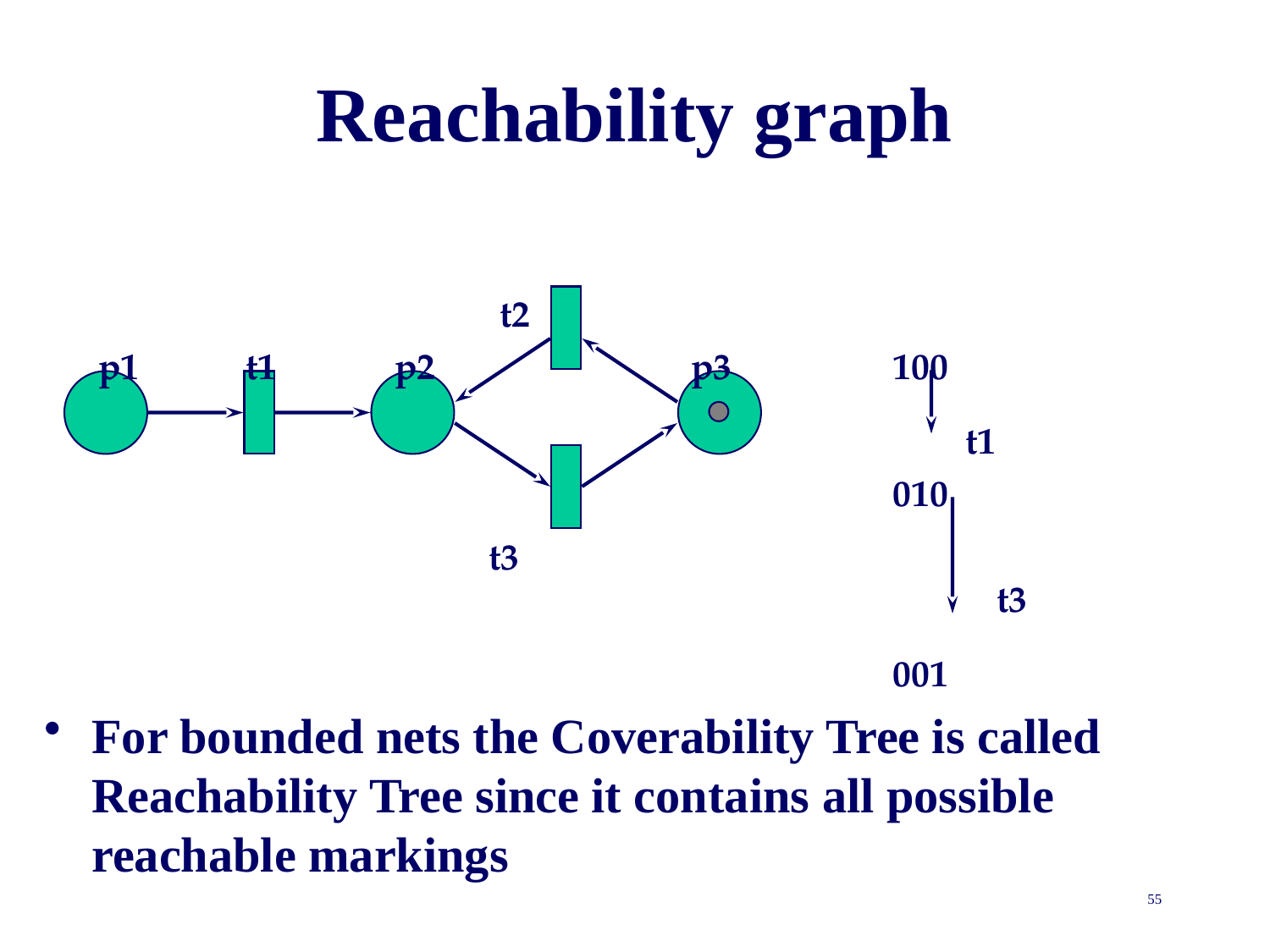

# Reachability graph
t2

p1
t1
p2
p3
100

t1

010

t3

t3
001
For bounded nets the Coverability Tree is called Reachability Tree since it contains all possible reachable markings
55